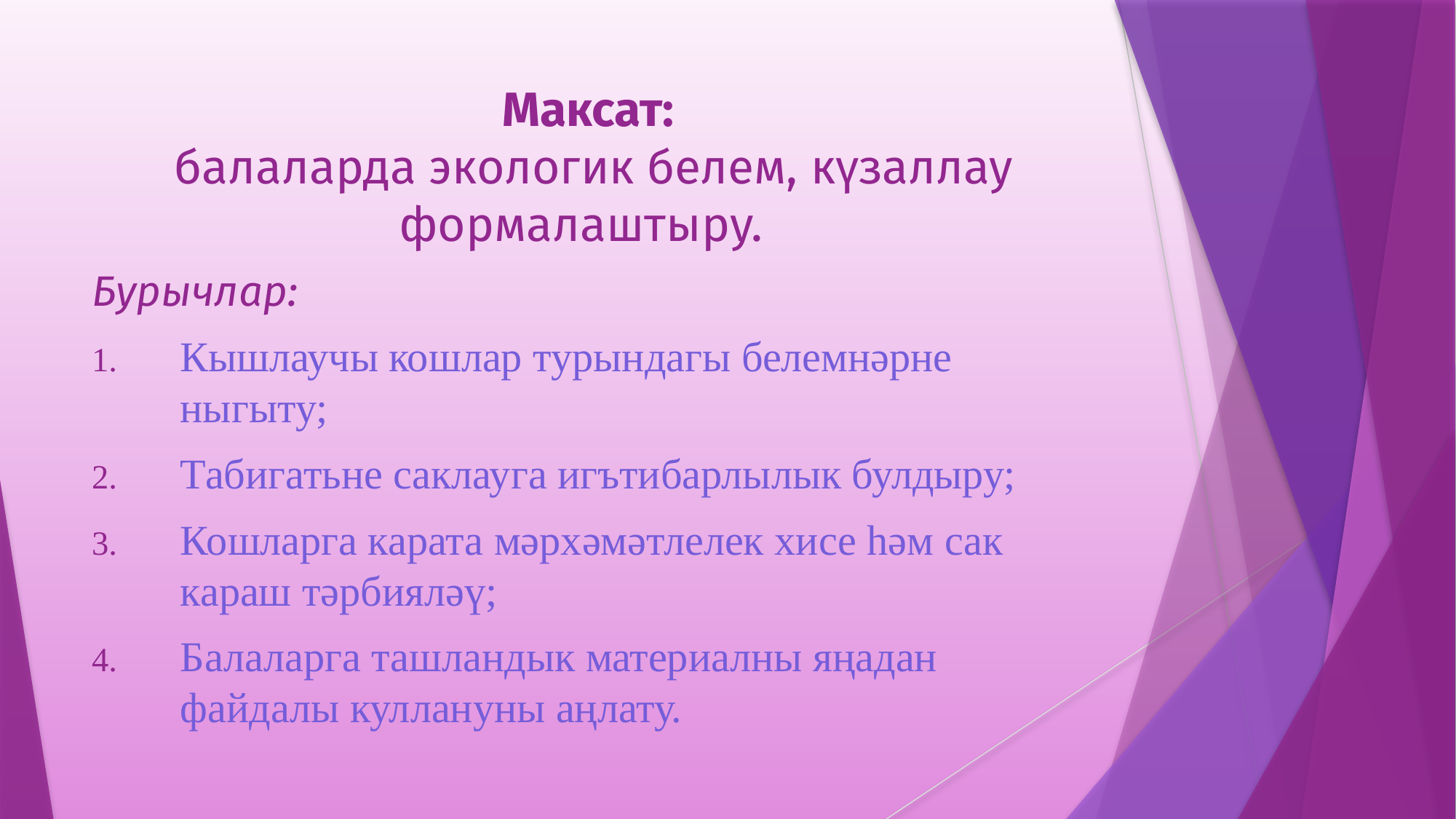

# Максат: балаларда экологик белем, күзаллау формалаштыру.
Бурычлар:
Кышлаучы кошлар турындагы белемнәрне ныгыту;
Табигатьне саклауга игътибарлылык булдыру;
Кошларга карата мәрхәмәтлелек хисе һәм сак караш тәрбияләү;
Балаларга ташландык материалны яңадан файдалы куллануны аңлату.